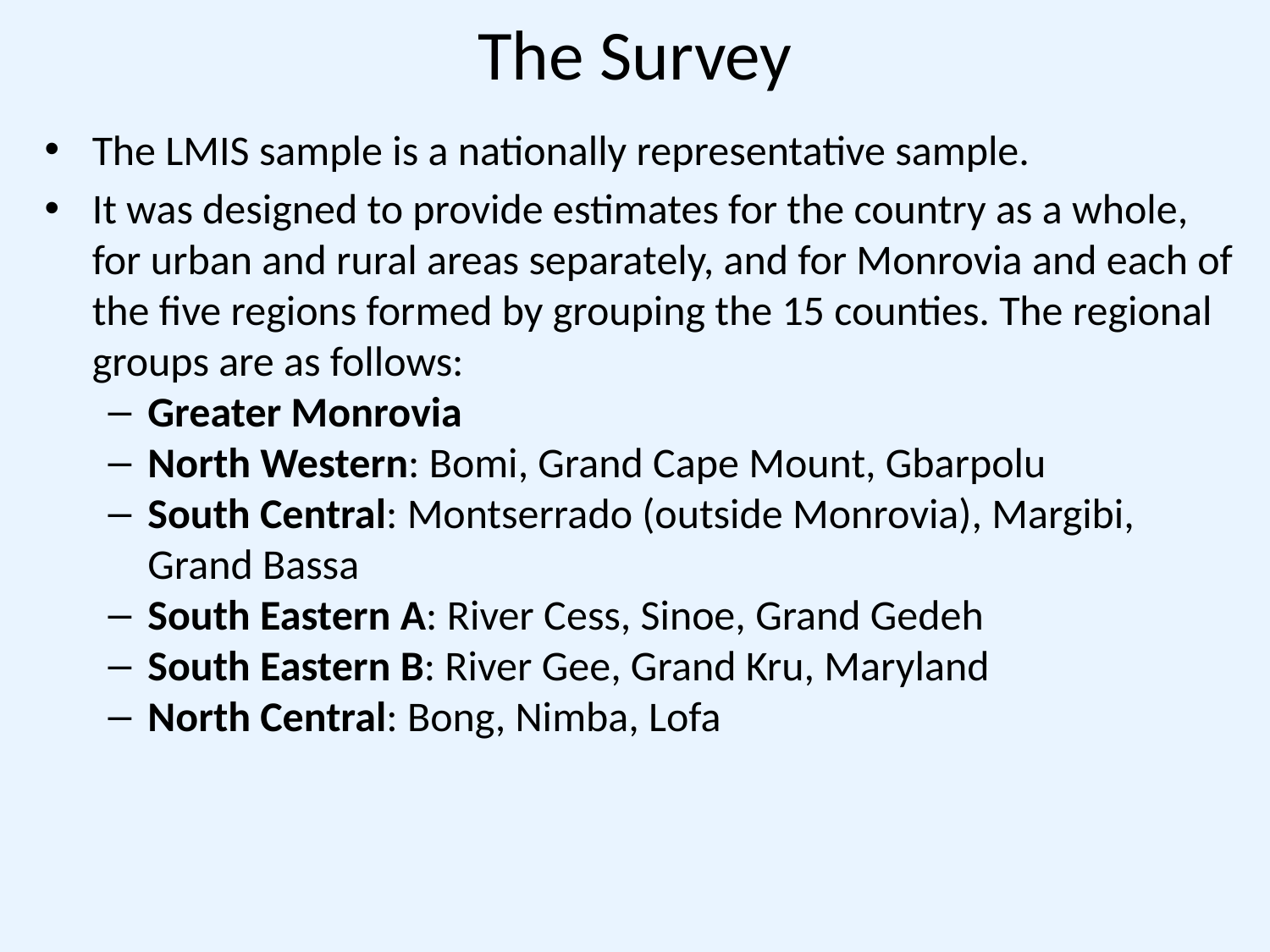

# The Survey
The LMIS sample is a nationally representative sample.
It was designed to provide estimates for the country as a whole, for urban and rural areas separately, and for Monrovia and each of the five regions formed by grouping the 15 counties. The regional groups are as follows:
Greater Monrovia
North Western: Bomi, Grand Cape Mount, Gbarpolu
South Central: Montserrado (outside Monrovia), Margibi, Grand Bassa
South Eastern A: River Cess, Sinoe, Grand Gedeh
South Eastern B: River Gee, Grand Kru, Maryland
North Central: Bong, Nimba, Lofa